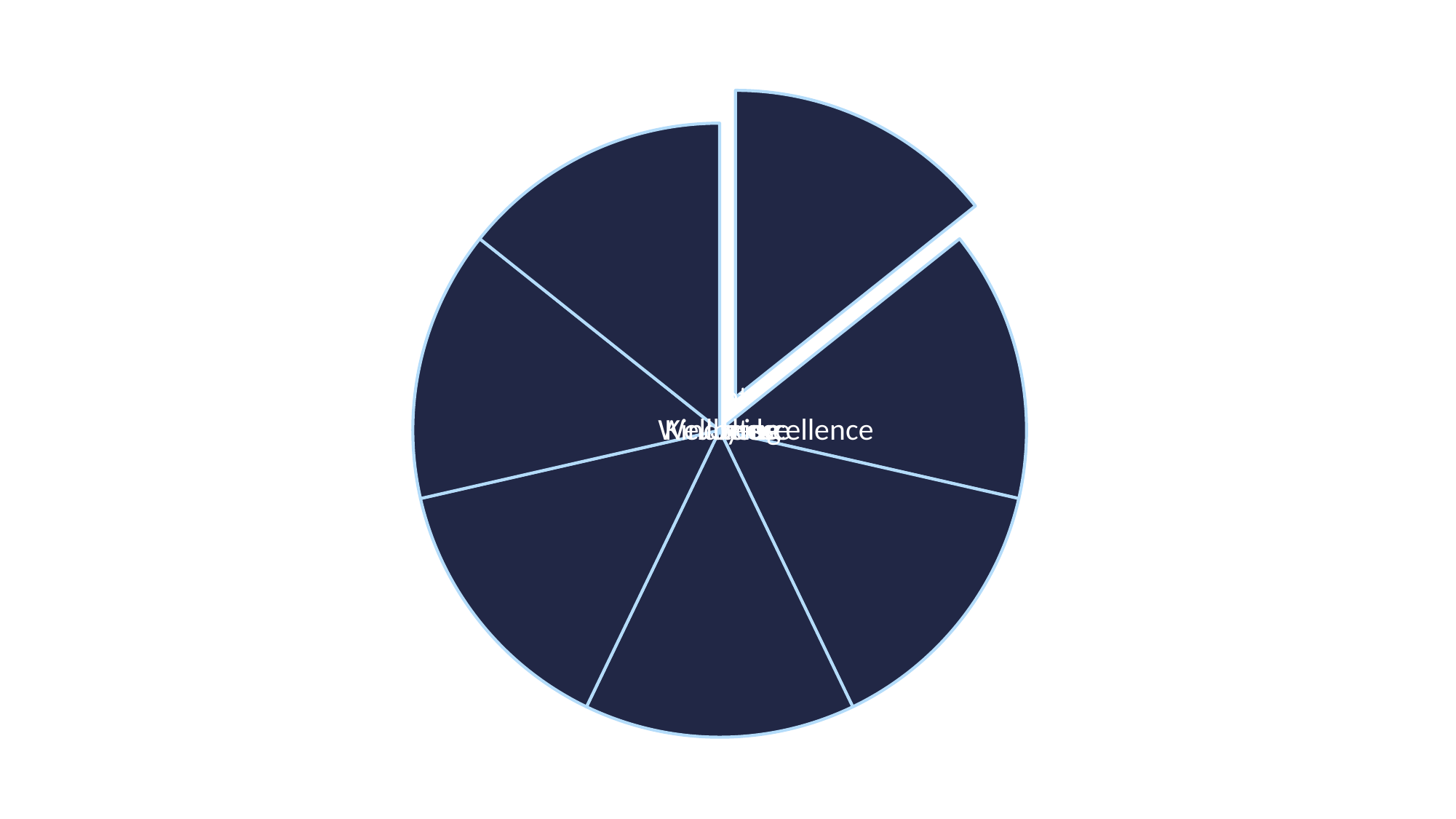

Safety II
Learning from excellence
Just culture
Gratitude
Joy
Kindness
Wellbeing